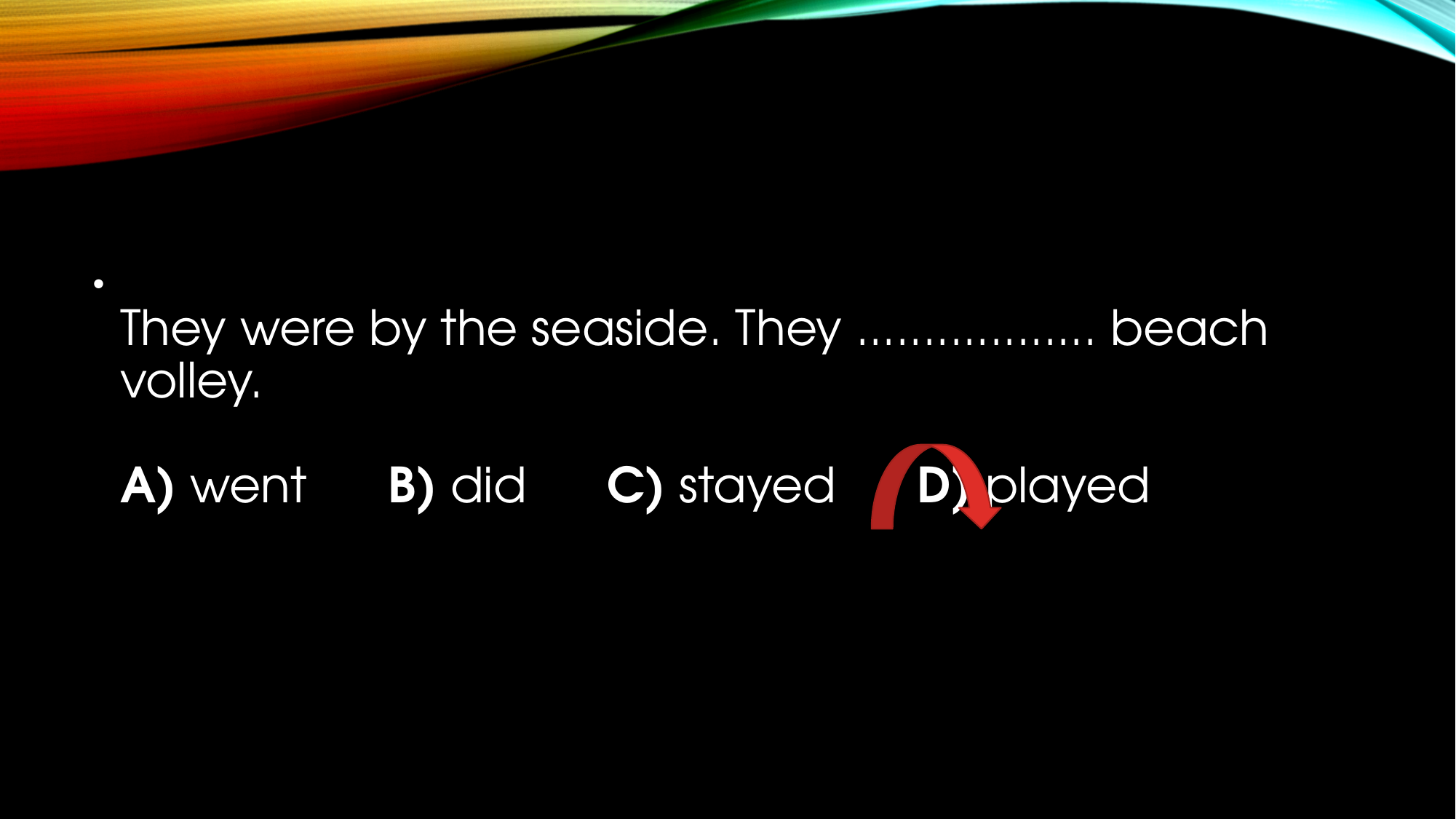

#
They were by the seaside. They .................. beach volley. 
A) went      B) did      C) stayed      D) played